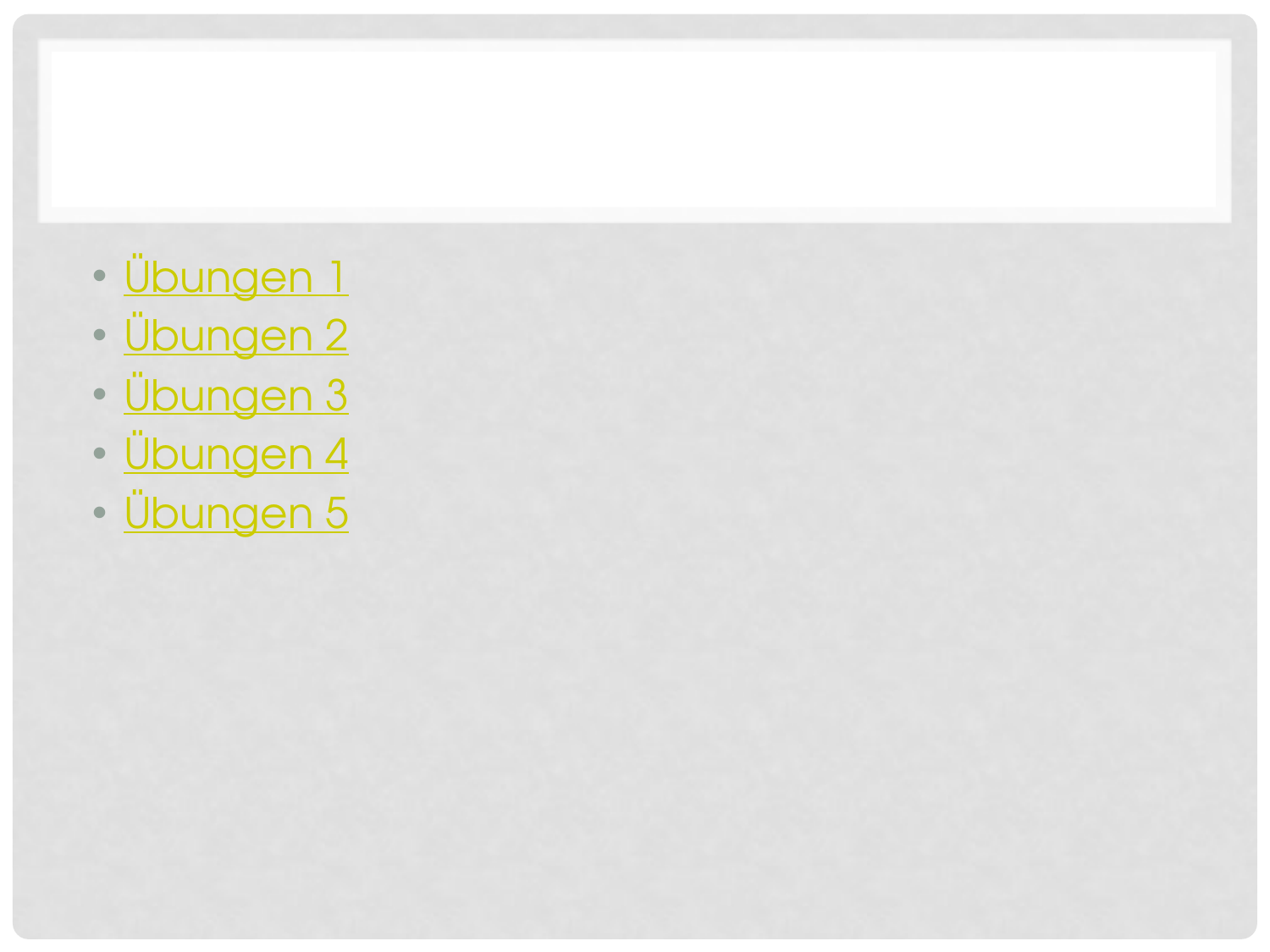

#
Übungen 1
Übungen 2
Übungen 3
Übungen 4
Übungen 5